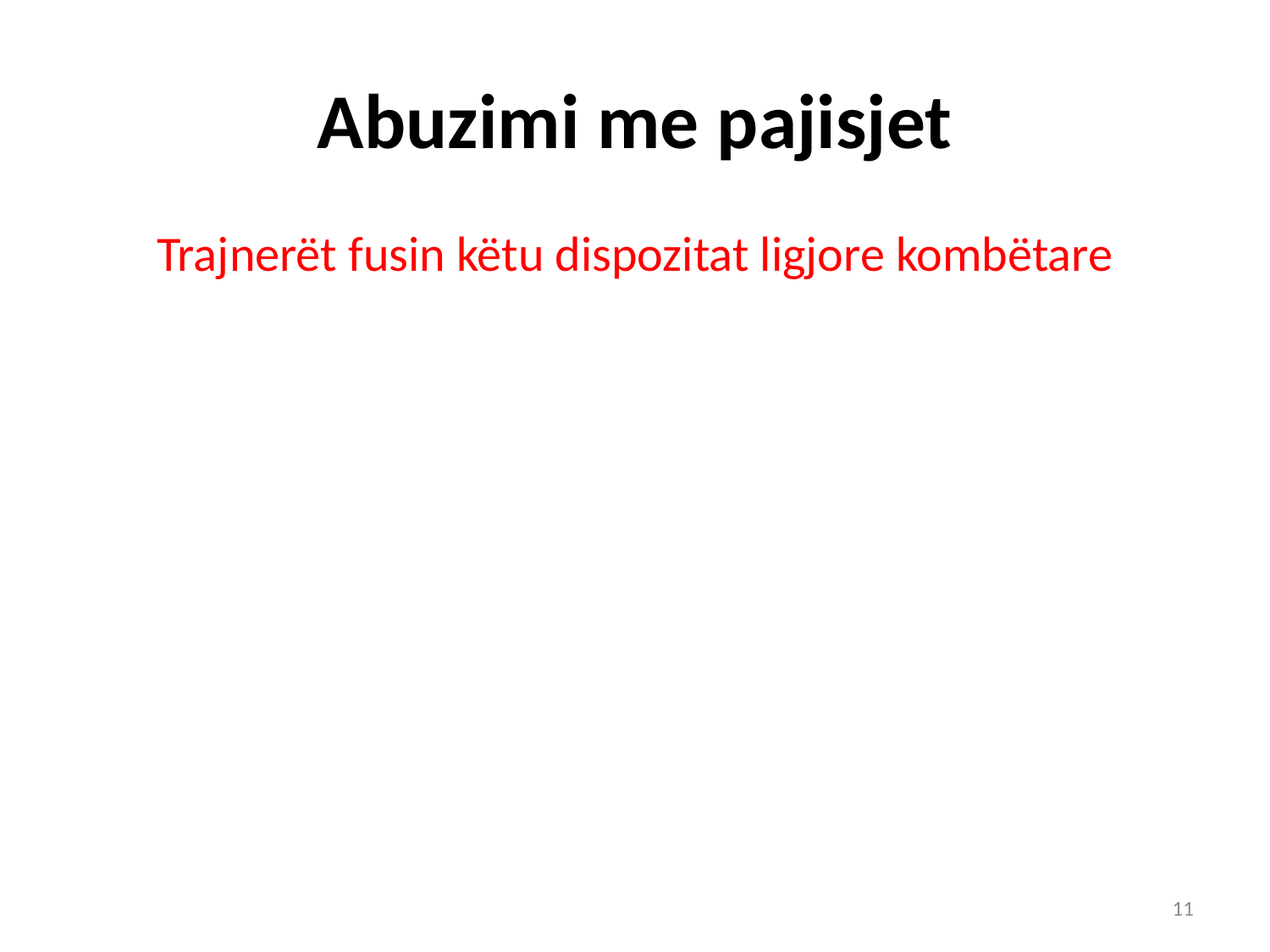

# Abuzimi me pajisjet
Trajnerët fusin këtu dispozitat ligjore kombëtare
11